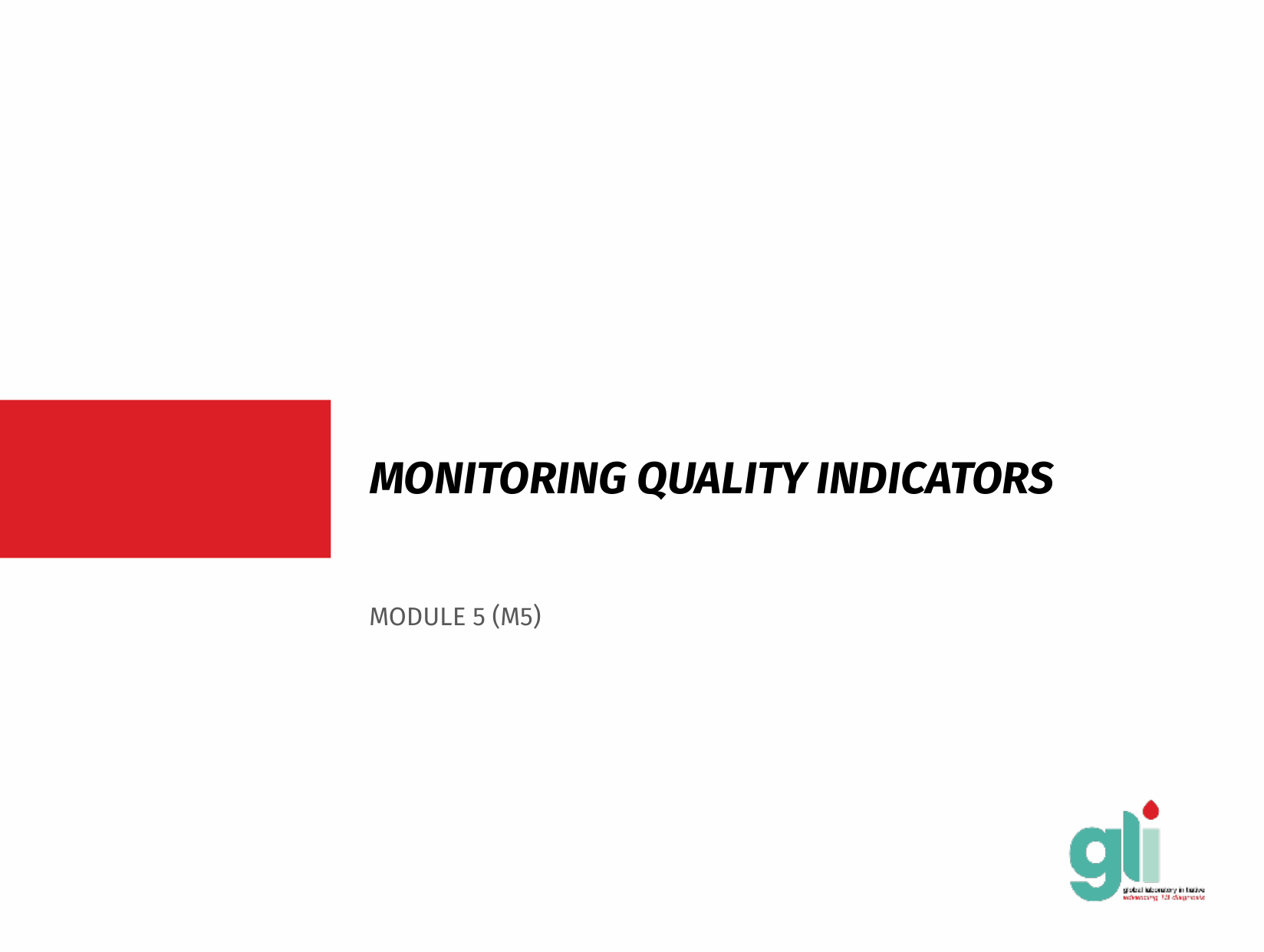

# MONITORING QUALITY INDICATORS
MODULE 5 (M5)